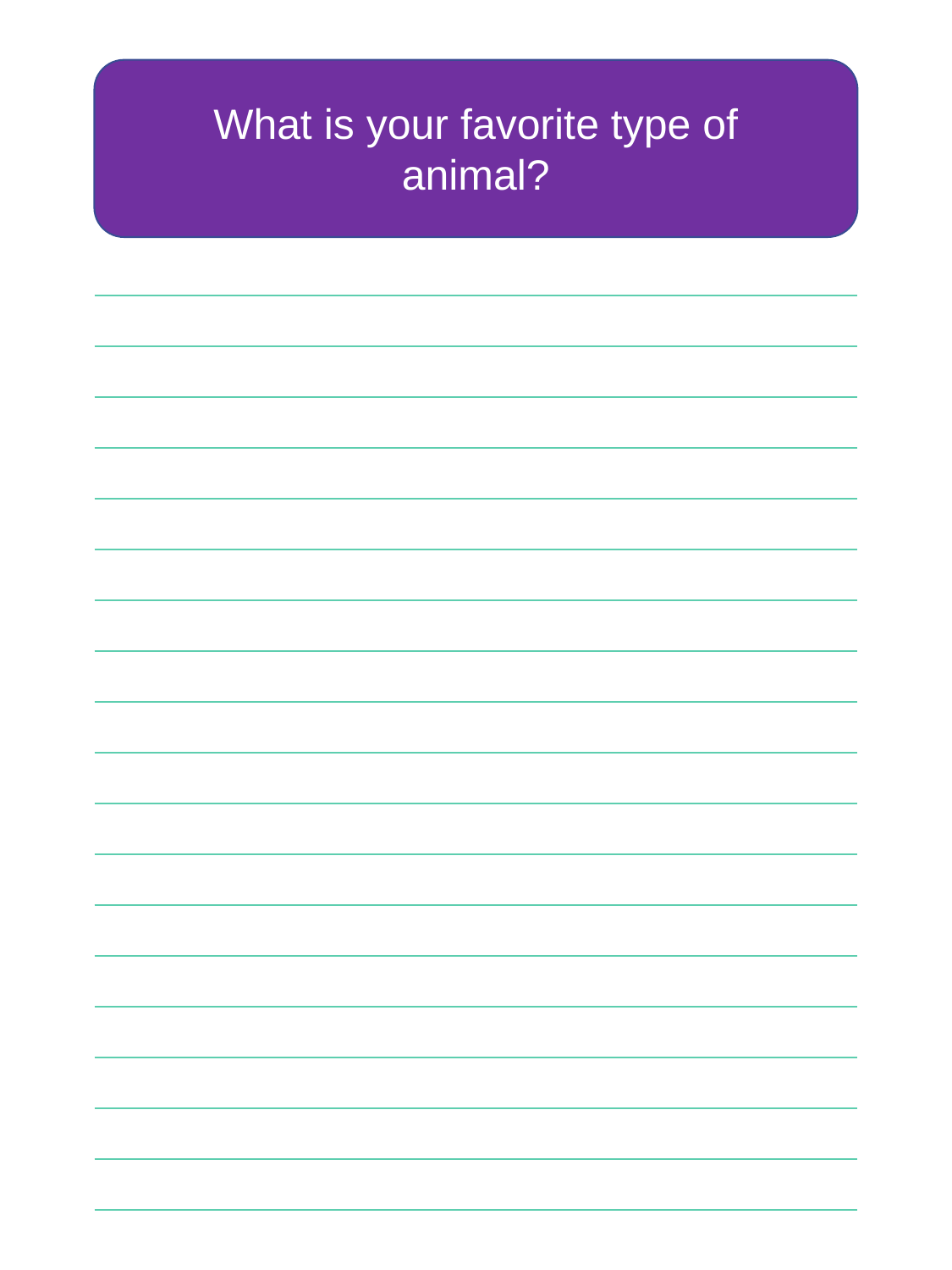

What is your favorite type of animal?
|  |
| --- |
|  |
|  |
|  |
|  |
|  |
|  |
|  |
|  |
|  |
|  |
|  |
|  |
|  |
|  |
|  |
|  |
|  |